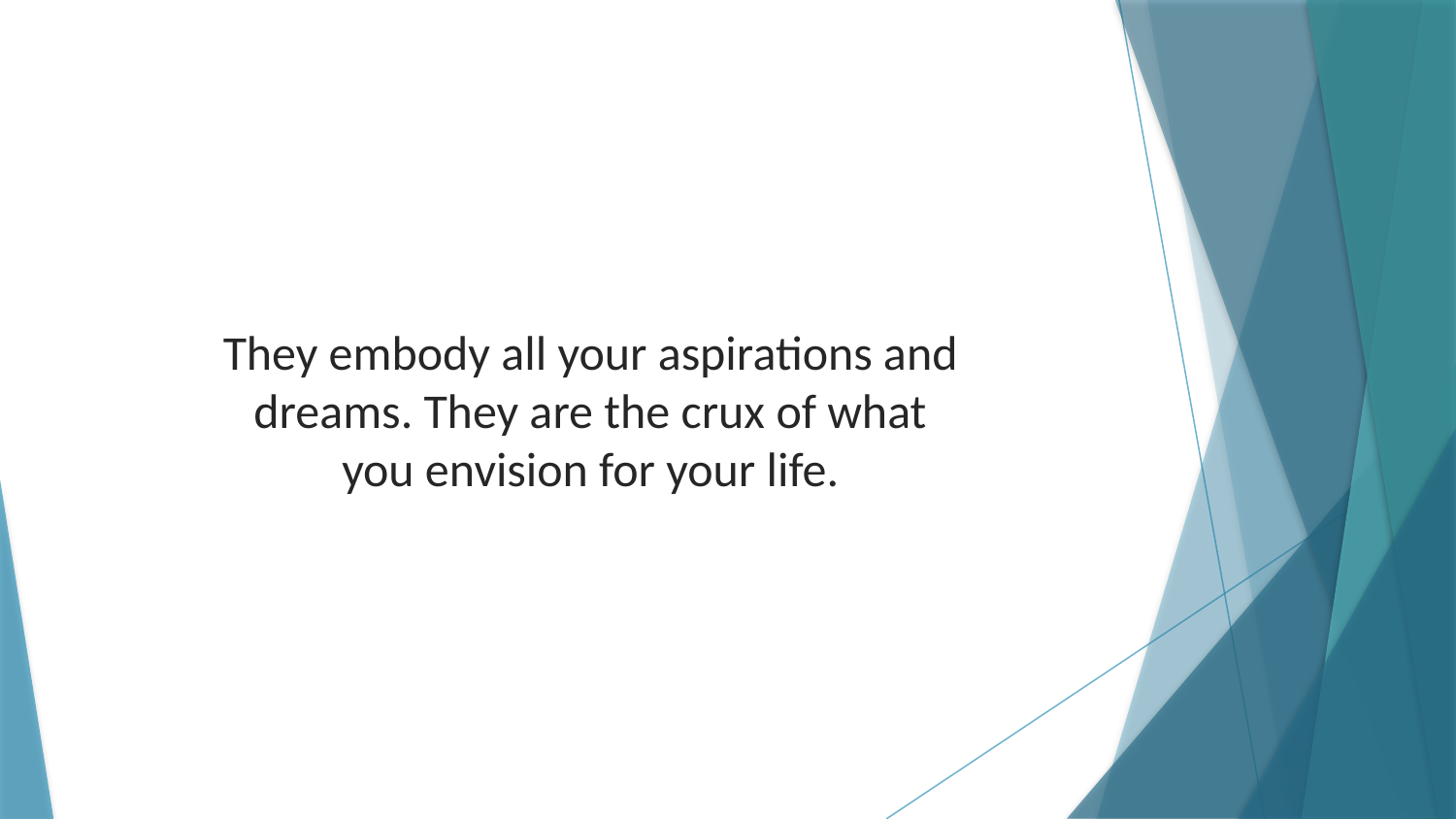

They embody all your aspirations and dreams. They are the crux of what you envision for your life.